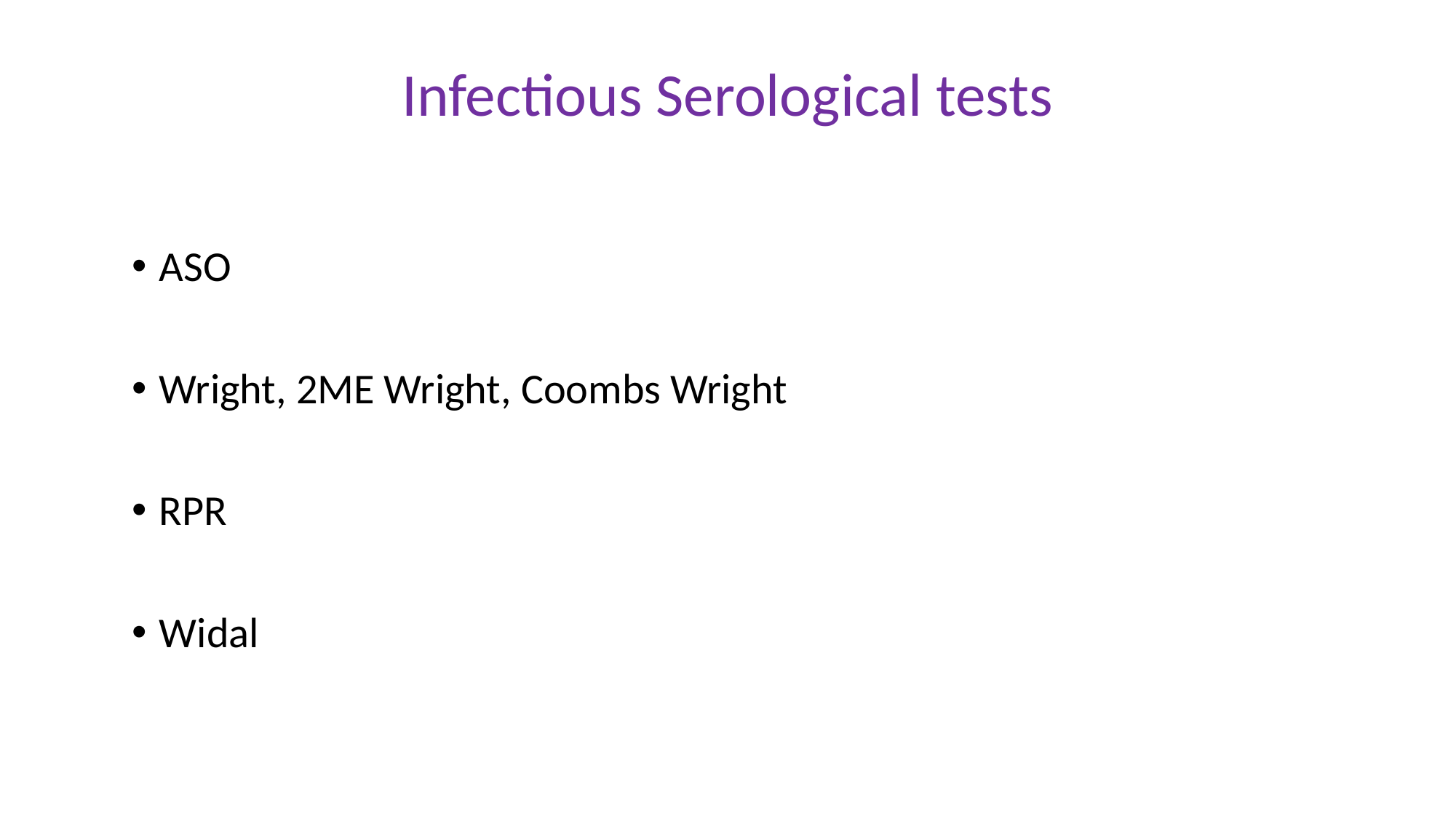

# Infectious Serological tests
ASO

Wright, 2ME Wright, Coombs Wright

RPR

Widal